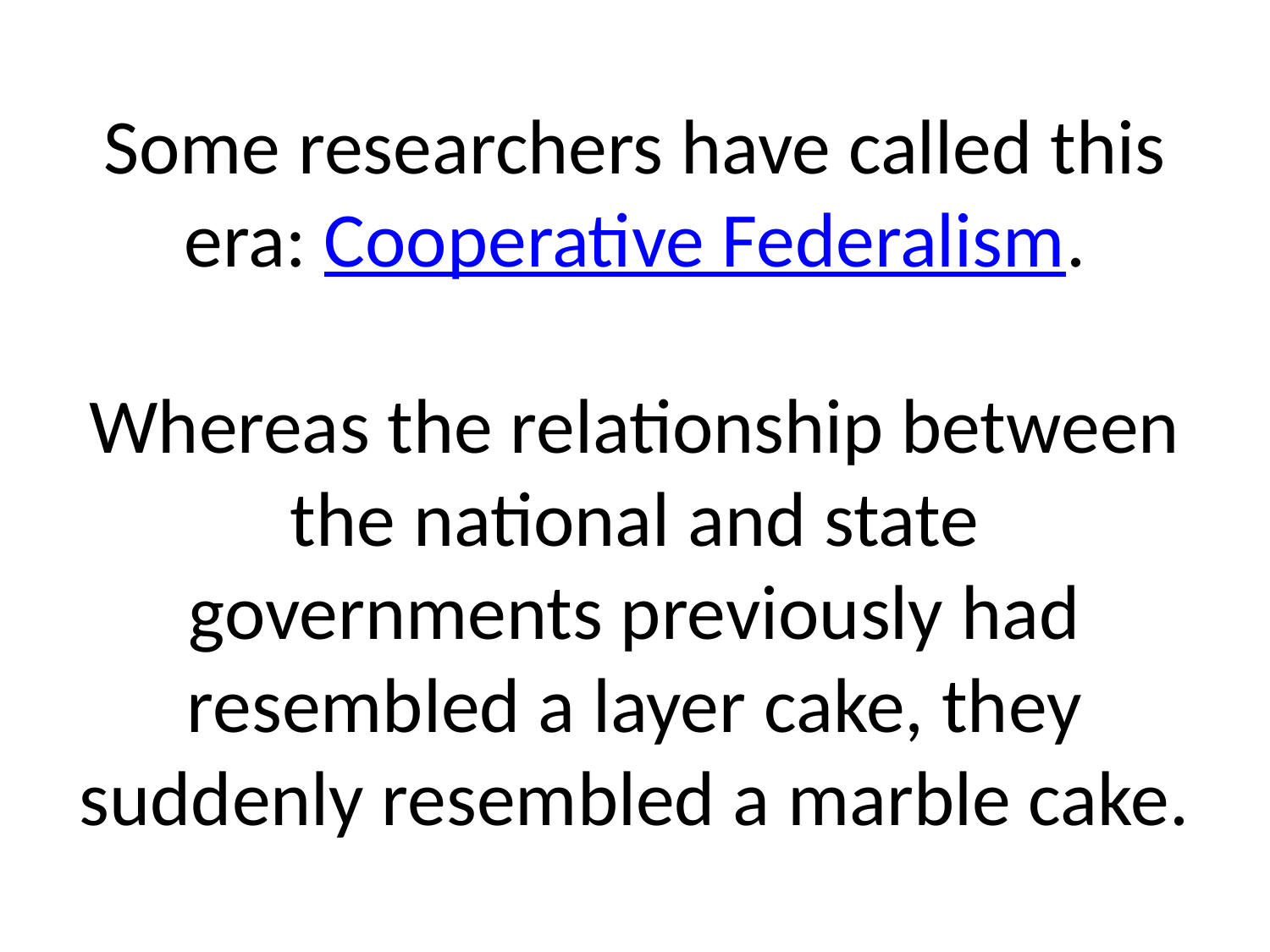

# Some researchers have called this era: Cooperative Federalism. Whereas the relationship between the national and state governments previously had resembled a layer cake, they suddenly resembled a marble cake.